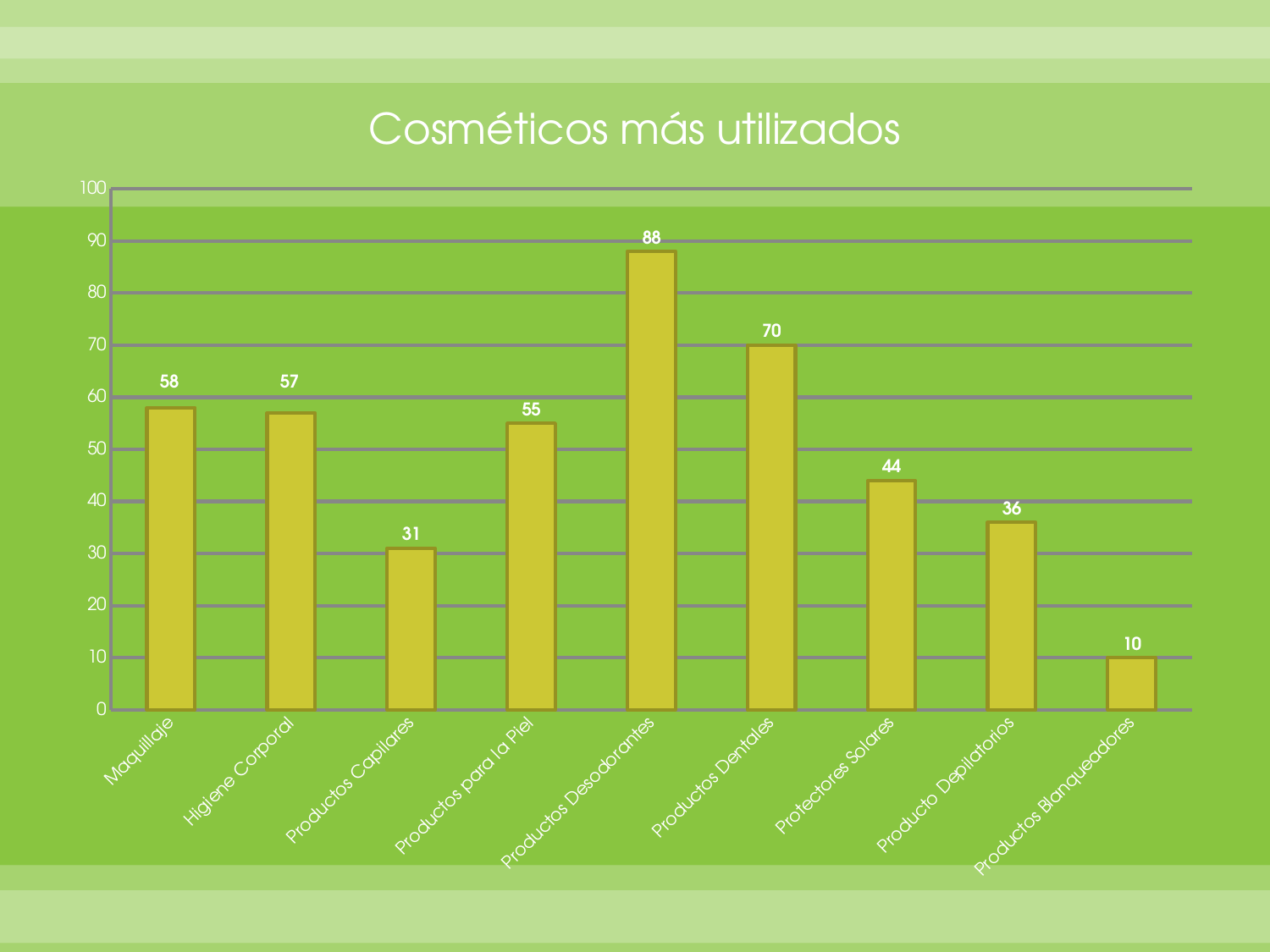

### Chart: Cosméticos más utilizados

| Category | numero de personas que lo usan |
|---|---|
| Maquillaje | 58.0 |
| Higiene Corporal | 57.0 |
| Productos Capilares | 31.0 |
| Productos para la Piel | 55.0 |
| Productos Desodorantes | 88.0 |
| Productos Dentales | 70.0 |
| Protectores Solares | 44.0 |
| Producto Depilatorios | 36.0 |
| Productos Blanqueadores | 10.0 |